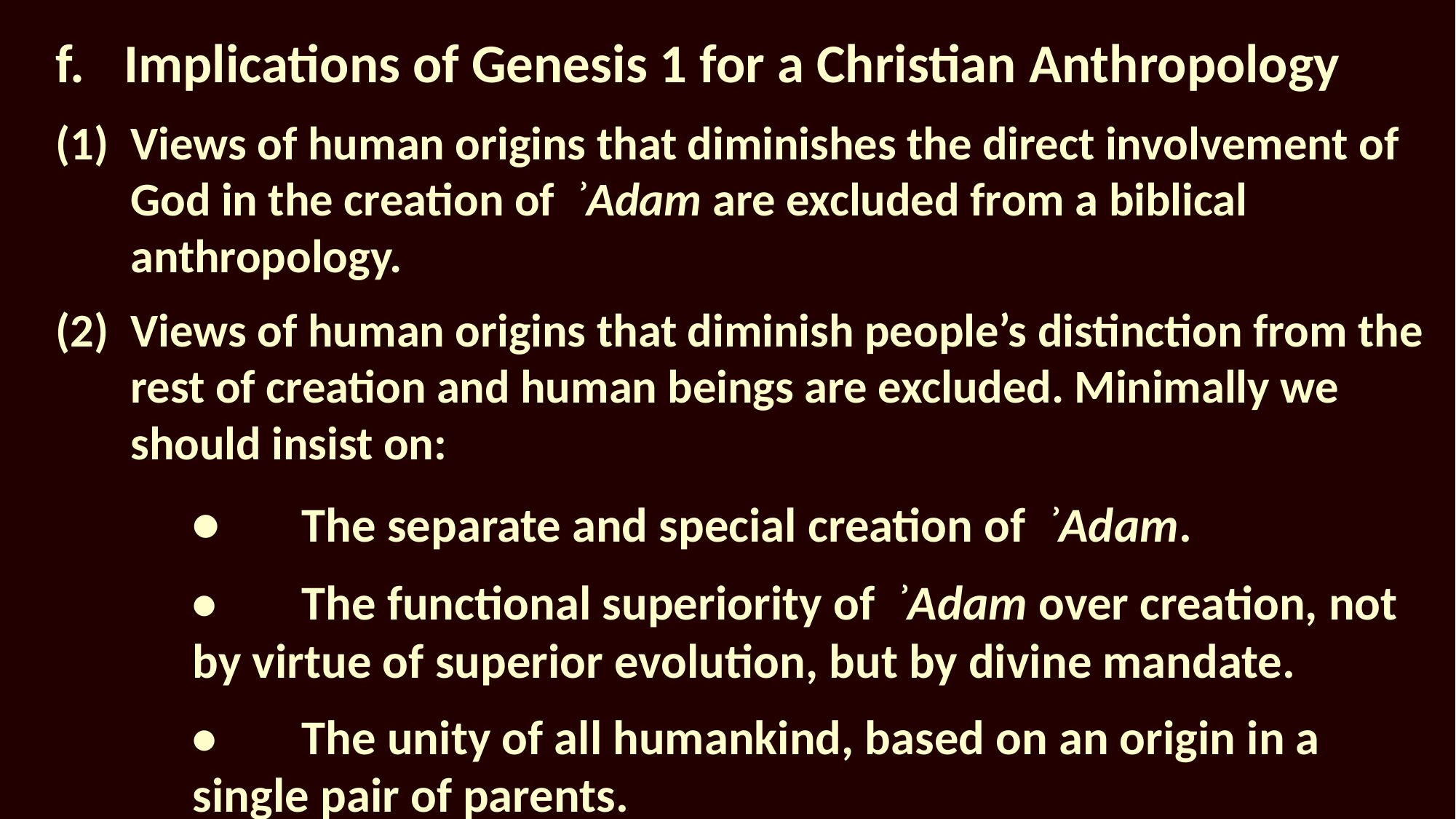

# f.	Implications of Genesis 1 for a Christian Anthropology
(1)	Views of human origins that diminishes the direct involvement of God in the creation of  ʾAdam are excluded from a biblical anthropology.
(2)	Views of human origins that diminish people’s distinction from the rest of creation and human beings are excluded. Minimally we should insist on:
	•	The separate and special creation of  ʾAdam.
	•	The functional superiority of  ʾAdam over creation, not by virtue of superior evolution, but by divine mandate.
	•	The unity of all humankind, based on an origin in a single pair of parents.